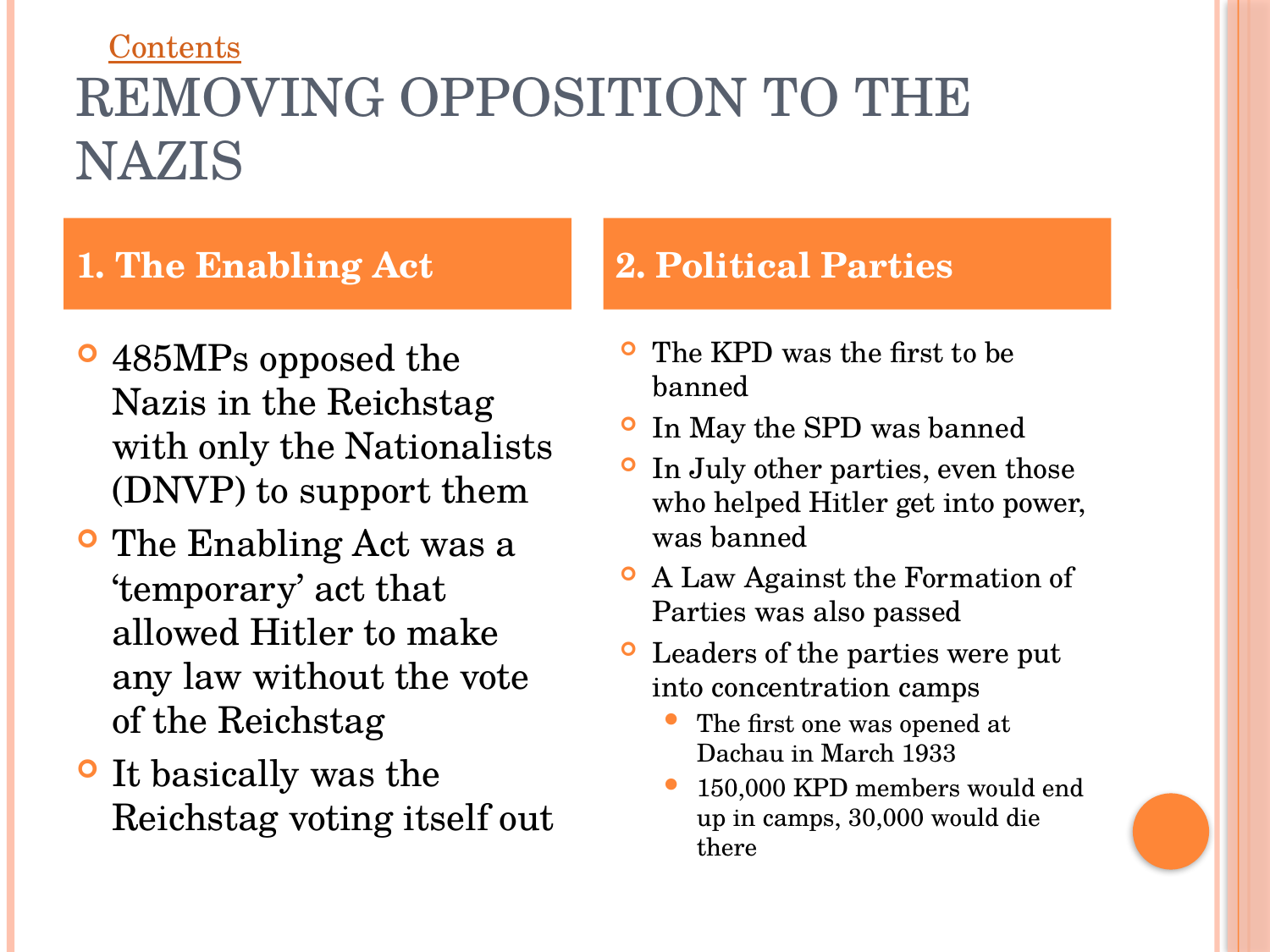

# Removing Opposition to the Nazis
1. The Enabling Act
2. Political Parties
485MPs opposed the Nazis in the Reichstag with only the Nationalists (DNVP) to support them
The Enabling Act was a ‘temporary’ act that allowed Hitler to make any law without the vote of the Reichstag
It basically was the Reichstag voting itself out
The KPD was the first to be banned
In May the SPD was banned
In July other parties, even those who helped Hitler get into power, was banned
A Law Against the Formation of Parties was also passed
Leaders of the parties were put into concentration camps
The first one was opened at Dachau in March 1933
150,000 KPD members would end up in camps, 30,000 would die there